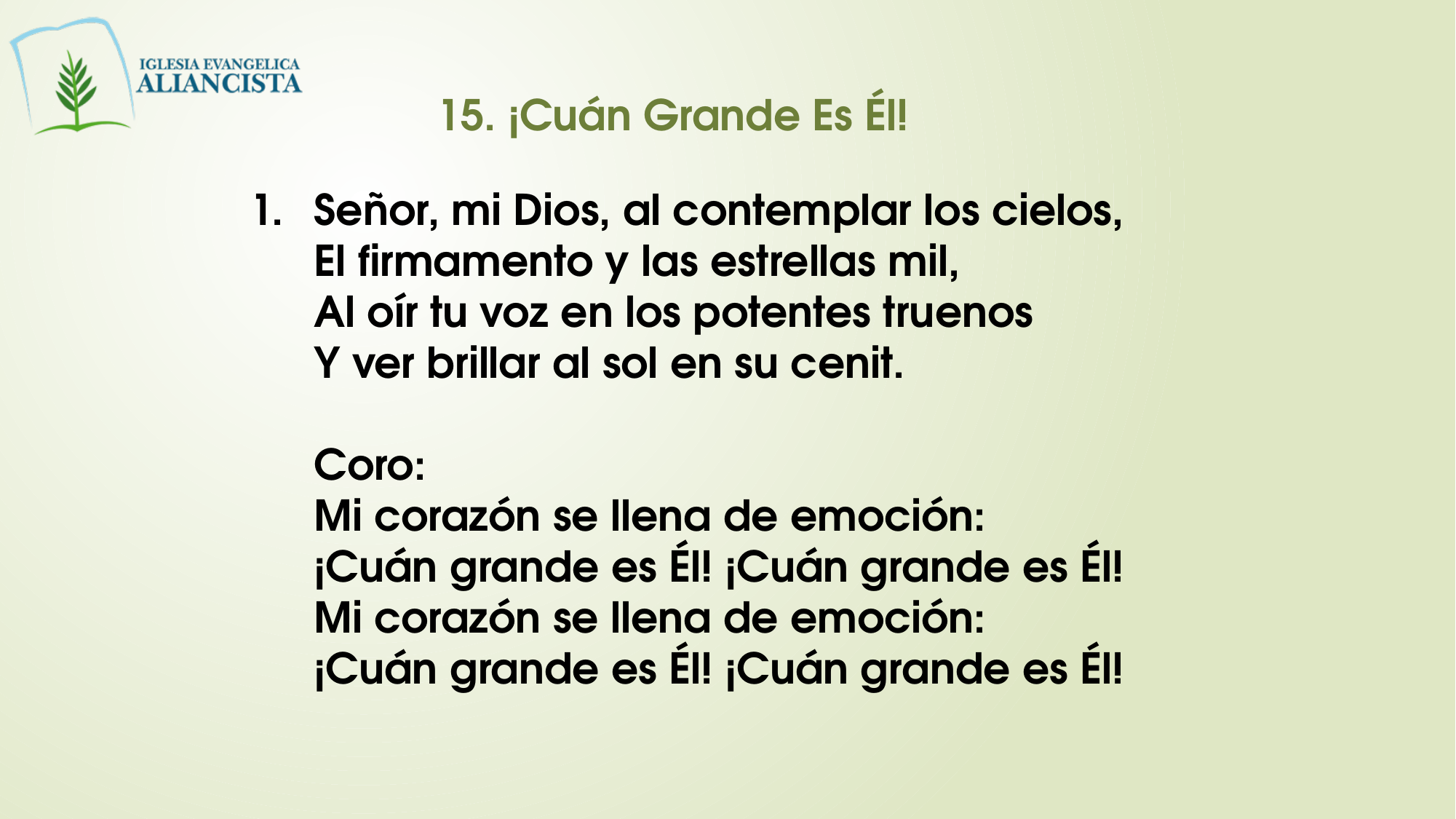

15. ¡Cuán Grande Es Él!
1. 		Señor, mi Dios, al contemplar los cielos,
			El firmamento y las estrellas mil,
			Al oír tu voz en los potentes truenos
			Y ver brillar al sol en su cenit.

			Coro:
			Mi corazón se llena de emoción:
			¡Cuán grande es Él! ¡Cuán grande es Él!
			Mi corazón se llena de emoción:
			¡Cuán grande es Él! ¡Cuán grande es Él!